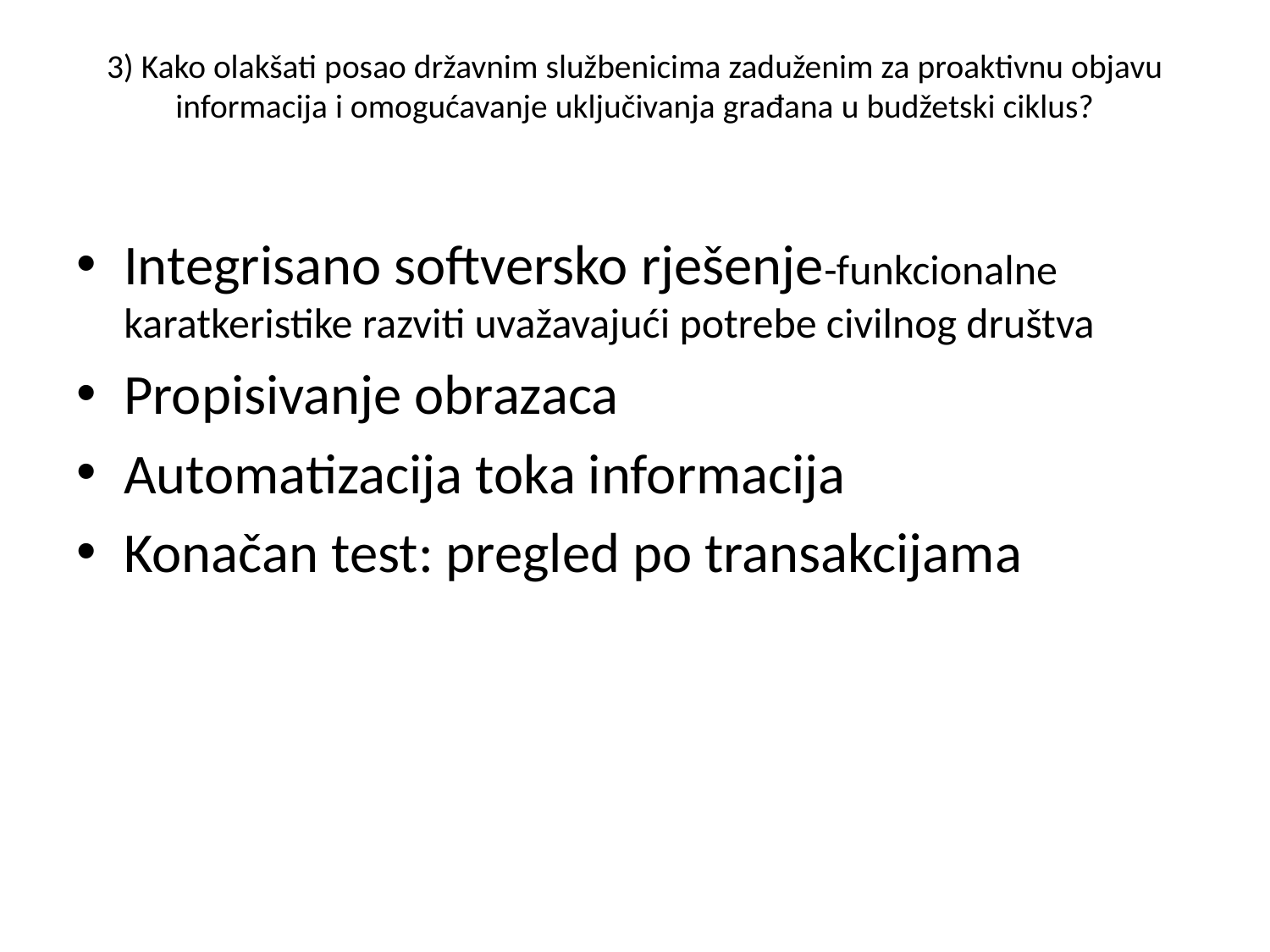

# 3) Kako olakšati posao državnim službenicima zaduženim za proaktivnu objavu informacija i omogućavanje uključivanja građana u budžetski ciklus?
Integrisano softversko rješenje-funkcionalne karatkeristike razviti uvažavajući potrebe civilnog društva
Propisivanje obrazaca
Automatizacija toka informacija
Konačan test: pregled po transakcijama